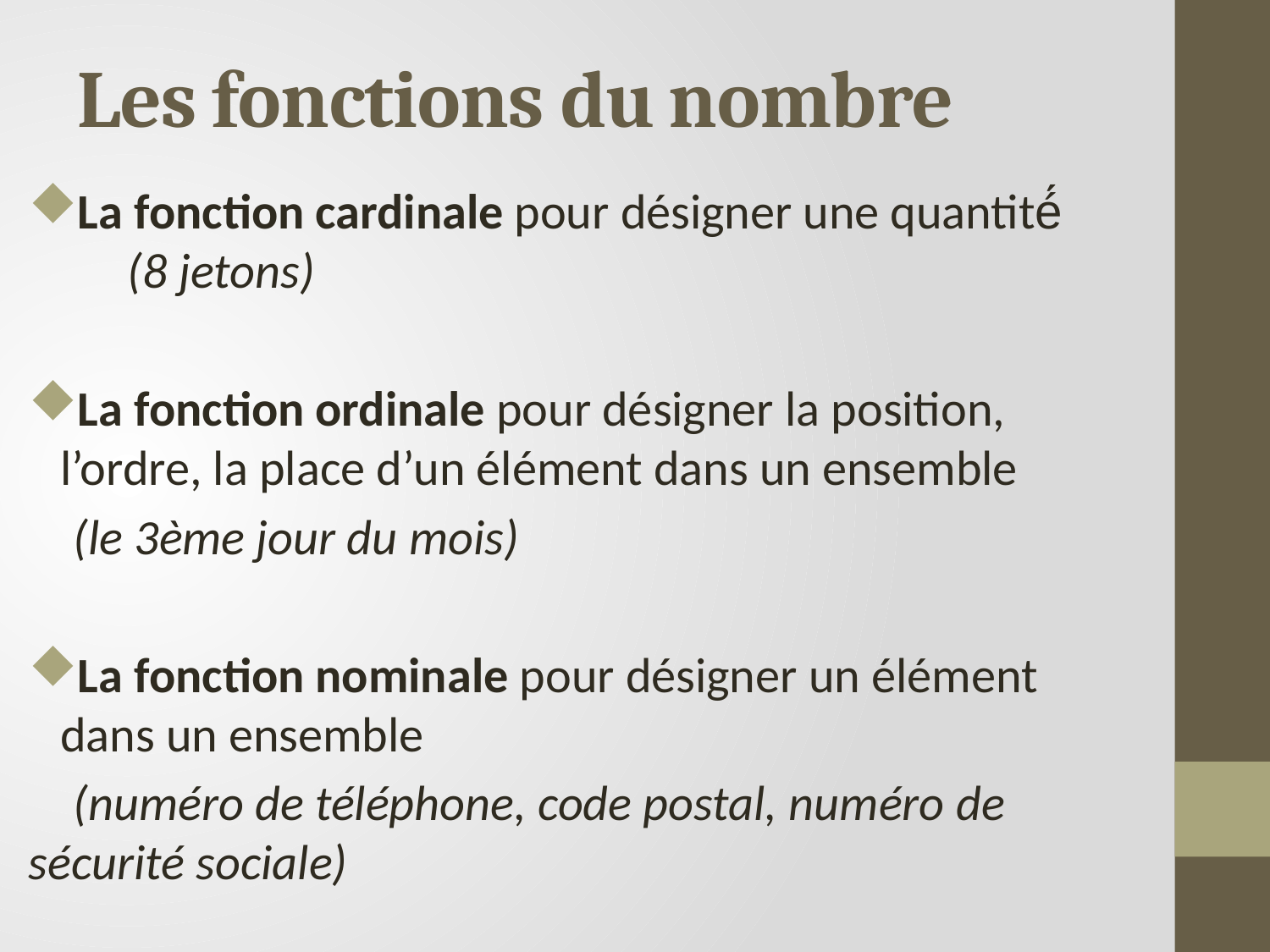

# Les fonctions du nombre
La fonction cardinale pour désigner une quantité́             (8 jetons)

La fonction ordinale pour désigner la position, l’ordre, la place d’un élément dans un ensemble
    (le 3ème jour du mois)

La fonction nominale pour désigner un élément dans un ensemble
    (numéro de téléphone, code postal, numéro de   sécurité sociale)